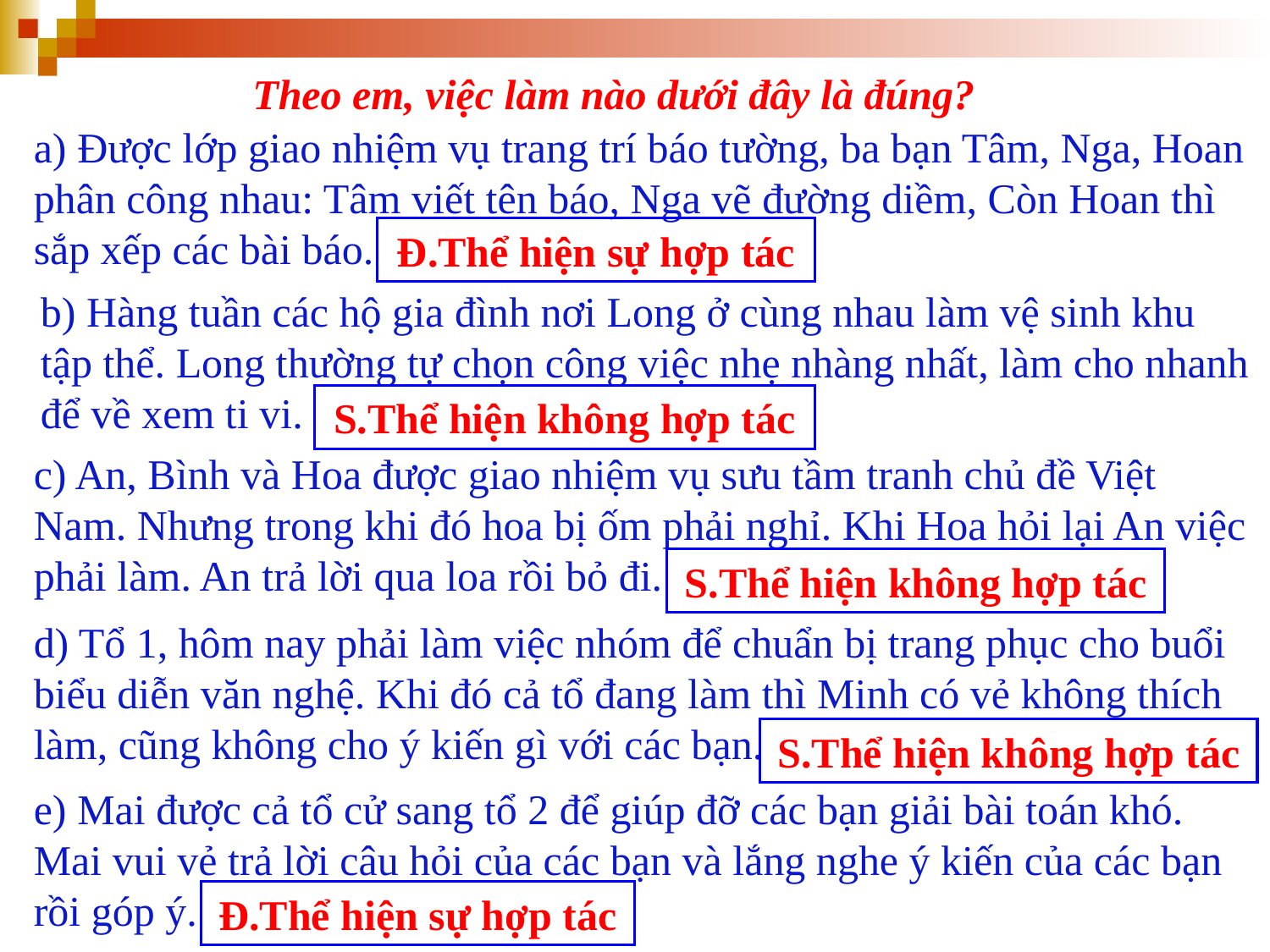

Theo em, việc làm nào dưới đây là đúng?
a) Được lớp giao nhiệm vụ trang trí báo tường, ba bạn Tâm, Nga, Hoan phân công nhau: Tâm viết tên báo, Nga vẽ đường diềm, Còn Hoan thì sắp xếp các bài báo.
Đ.Thể hiện sự hợp tác
b) Hàng tuần các hộ gia đình nơi Long ở cùng nhau làm vệ sinh khu tập thể. Long thường tự chọn công việc nhẹ nhàng nhất, làm cho nhanh để về xem ti vi.

S.Thể hiện không hợp tác
c) An, Bình và Hoa được giao nhiệm vụ sưu tầm tranh chủ đề Việt Nam. Nhưng trong khi đó hoa bị ốm phải nghỉ. Khi Hoa hỏi lại An việc phải làm. An trả lời qua loa rồi bỏ đi.
S.Thể hiện không hợp tác
d) Tổ 1, hôm nay phải làm việc nhóm để chuẩn bị trang phục cho buổi biểu diễn văn nghệ. Khi đó cả tổ đang làm thì Minh có vẻ không thích làm, cũng không cho ý kiến gì với các bạn.
S.Thể hiện không hợp tác
e) Mai được cả tổ cử sang tổ 2 để giúp đỡ các bạn giải bài toán khó. Mai vui vẻ trả lời câu hỏi của các bạn và lắng nghe ý kiến của các bạn rồi góp ý.
Đ.Thể hiện sự hợp tác